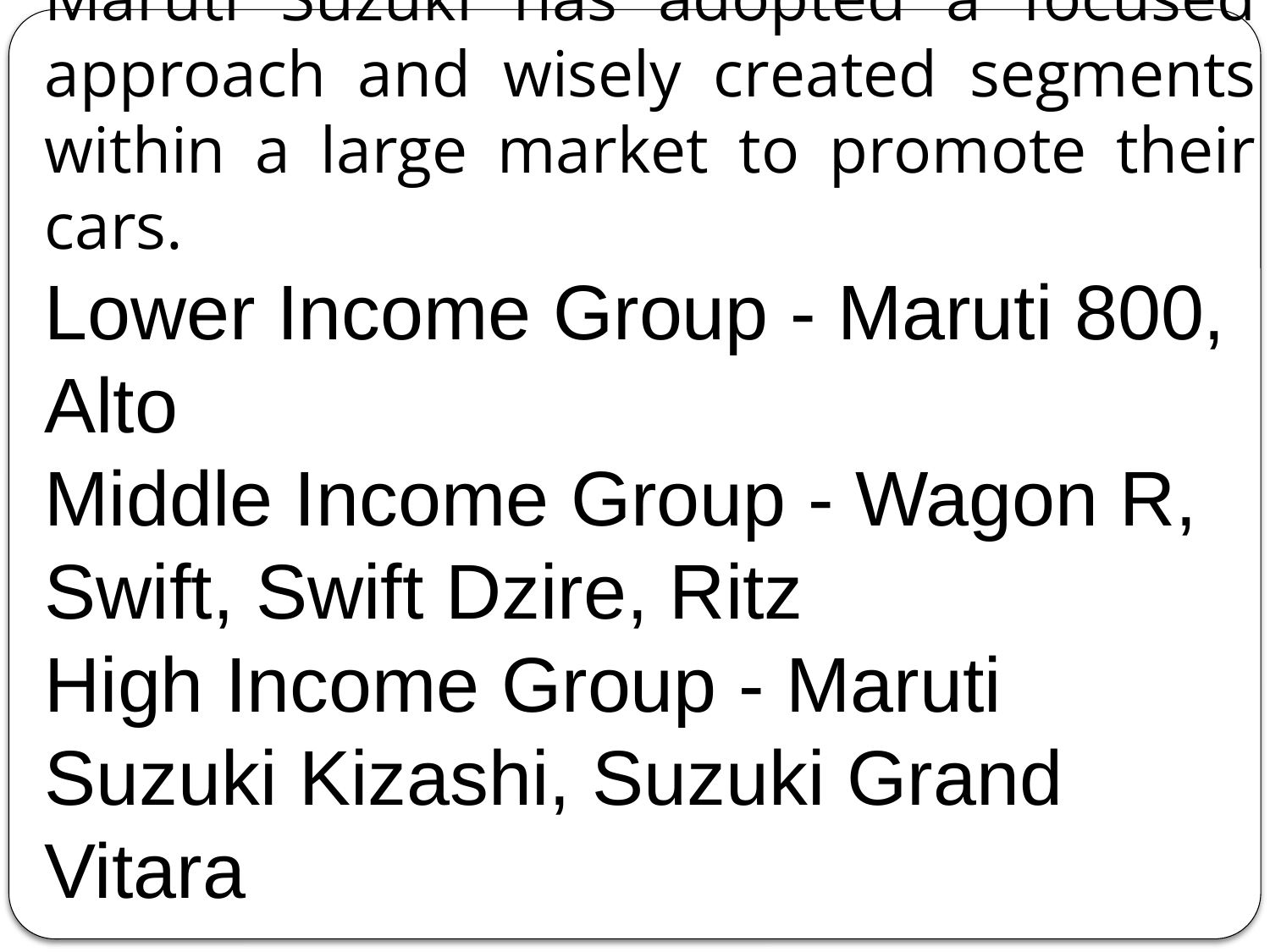

Maruti Suzuki has adopted a focused approach and wisely created segments within a large market to promote their cars.
Lower Income Group - Maruti 800, Alto
Middle Income Group - Wagon R, Swift, Swift Dzire, Ritz
High Income Group - Maruti Suzuki Kizashi, Suzuki Grand Vitara